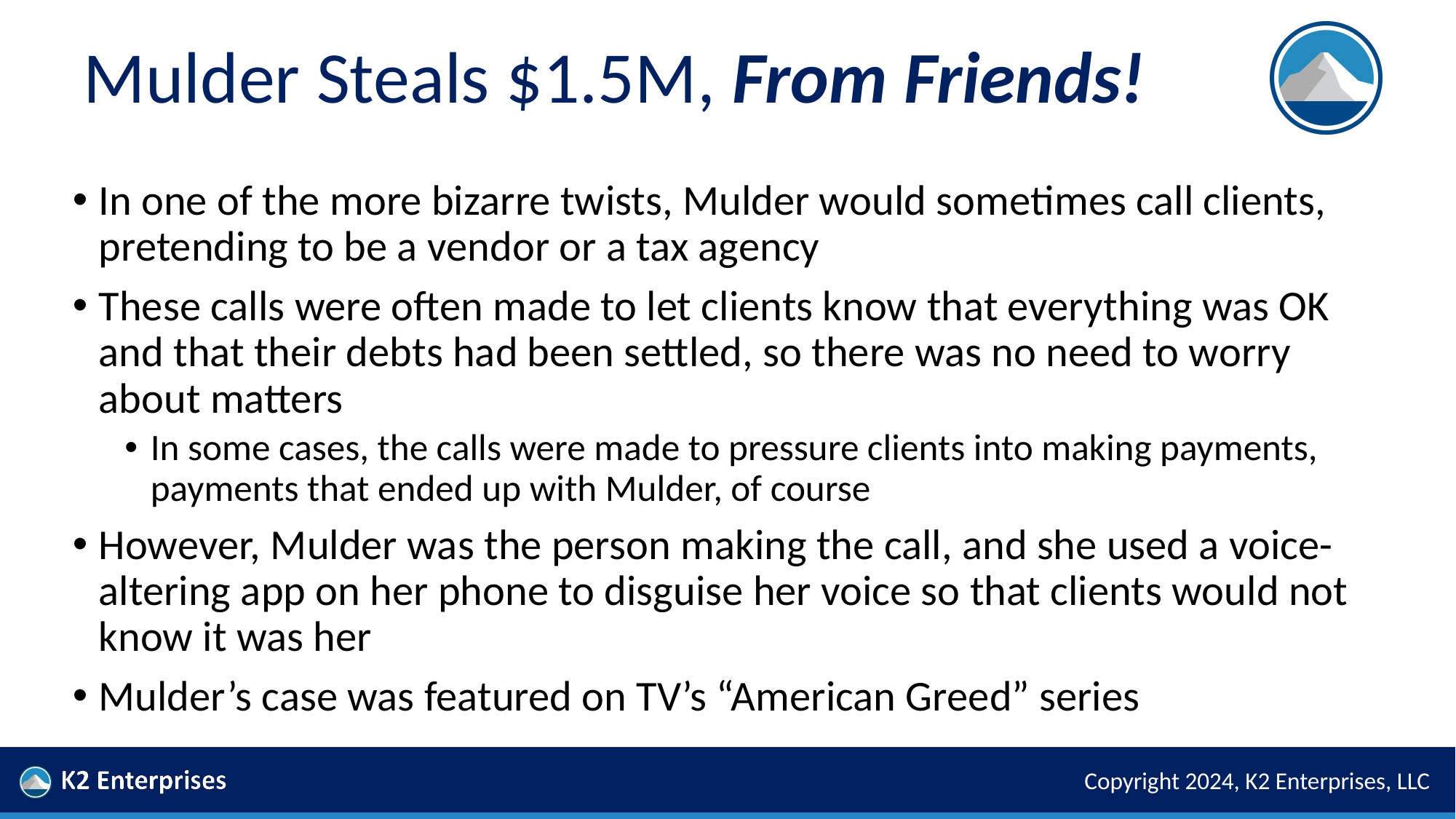

# Mulder Steals $1.5M, From Friends!
In one of the more bizarre twists, Mulder would sometimes call clients, pretending to be a vendor or a tax agency
These calls were often made to let clients know that everything was OK and that their debts had been settled, so there was no need to worry about matters
In some cases, the calls were made to pressure clients into making payments, payments that ended up with Mulder, of course
However, Mulder was the person making the call, and she used a voice-altering app on her phone to disguise her voice so that clients would not know it was her
Mulder’s case was featured on TV’s “American Greed” series